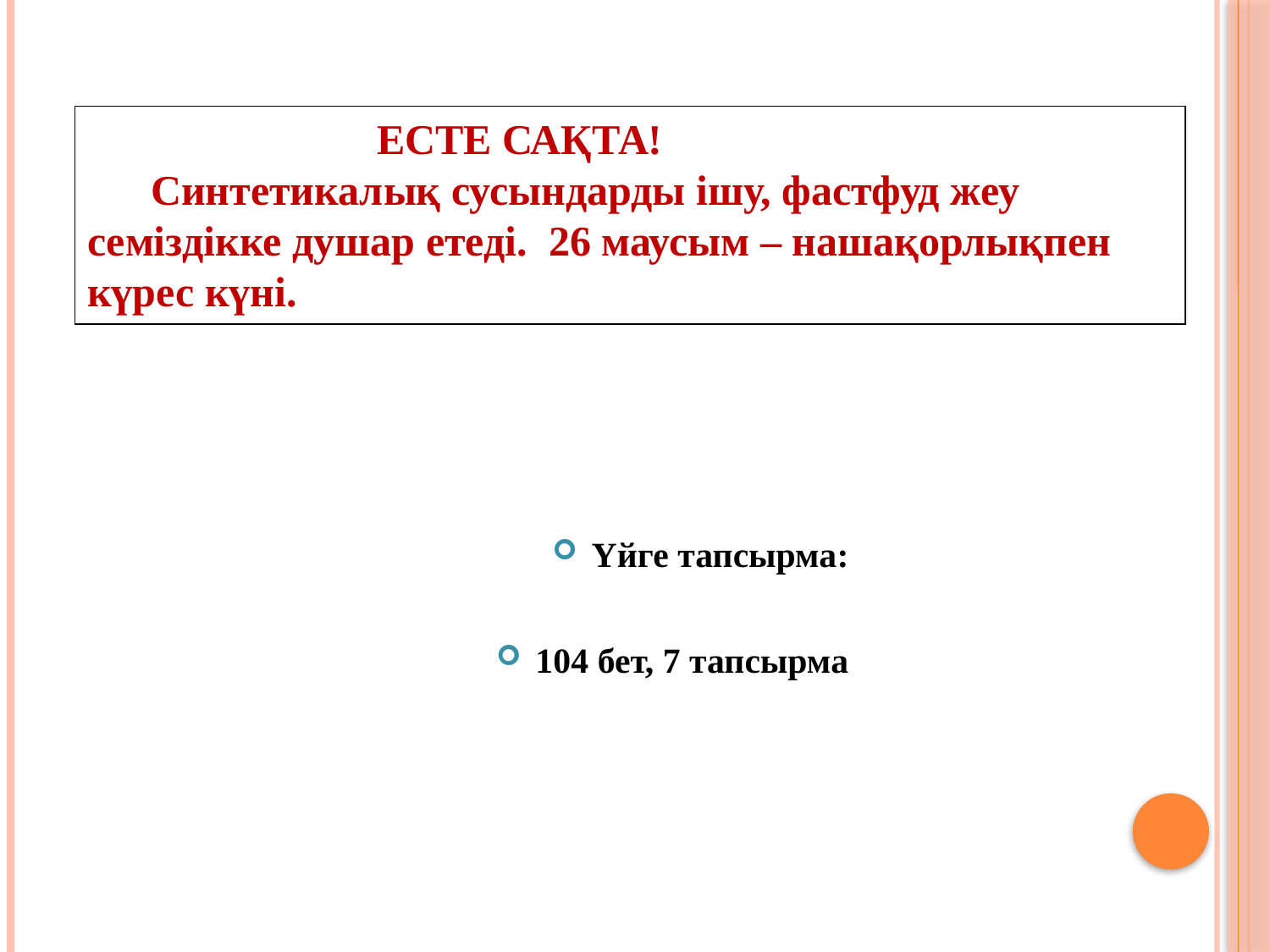

ЕСТЕ САҚТА!
      Синтетикалық сусындарды ішу, фастфуд жеу семіздікке душар етеді.  26 маусым – нашақорлықпен күрес күні.
|  |
| --- |
Үйге тапсырма:

104 бет, 7 тапсырма